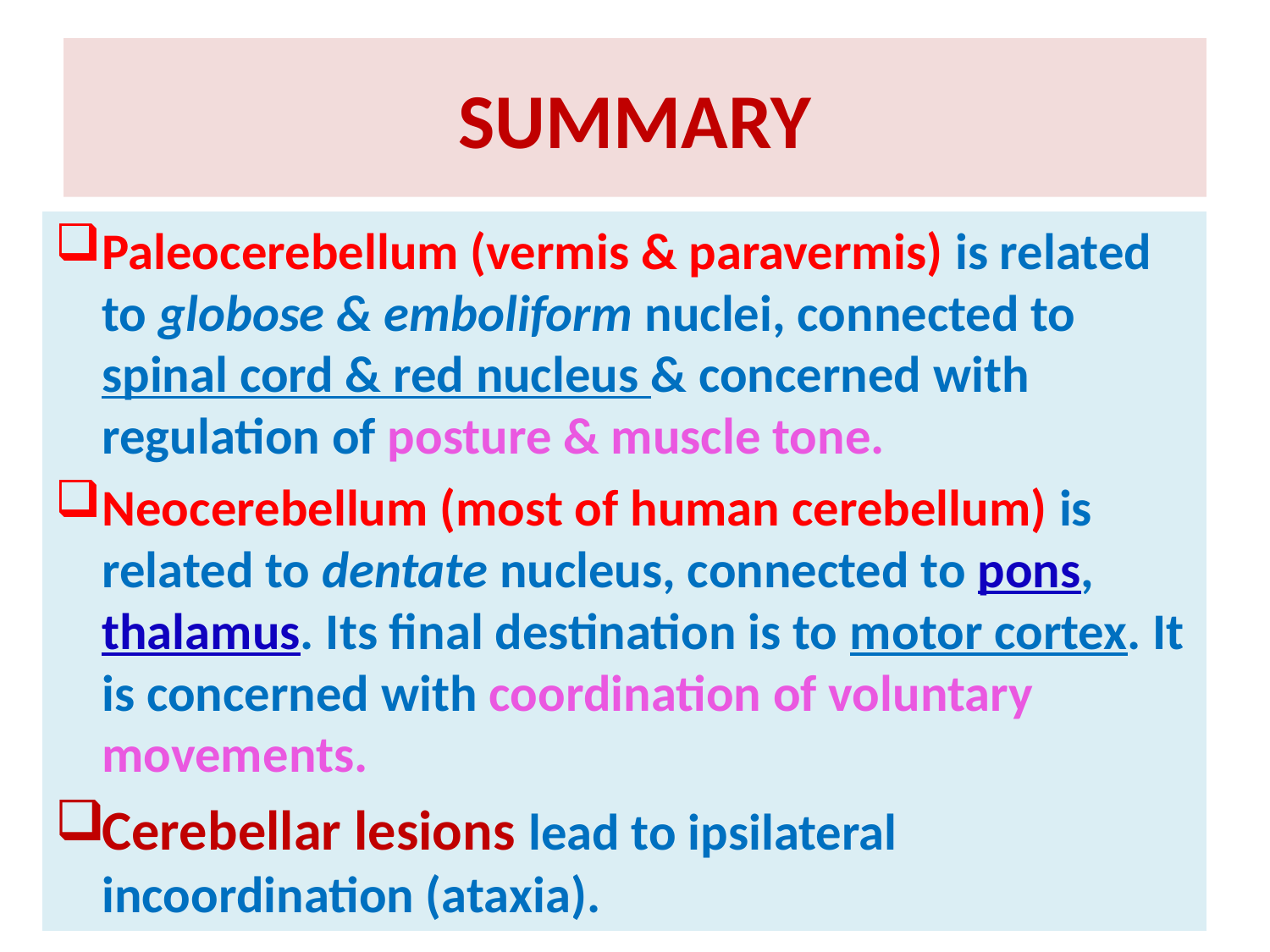

# SUMMARY
Paleocerebellum (vermis & paravermis) is related to globose & emboliform nuclei, connected to spinal cord & red nucleus & concerned with regulation of posture & muscle tone.
Neocerebellum (most of human cerebellum) is related to dentate nucleus, connected to pons, thalamus. Its final destination is to motor cortex. It is concerned with coordination of voluntary movements.
Cerebellar lesions lead to ipsilateral incoordination (ataxia).